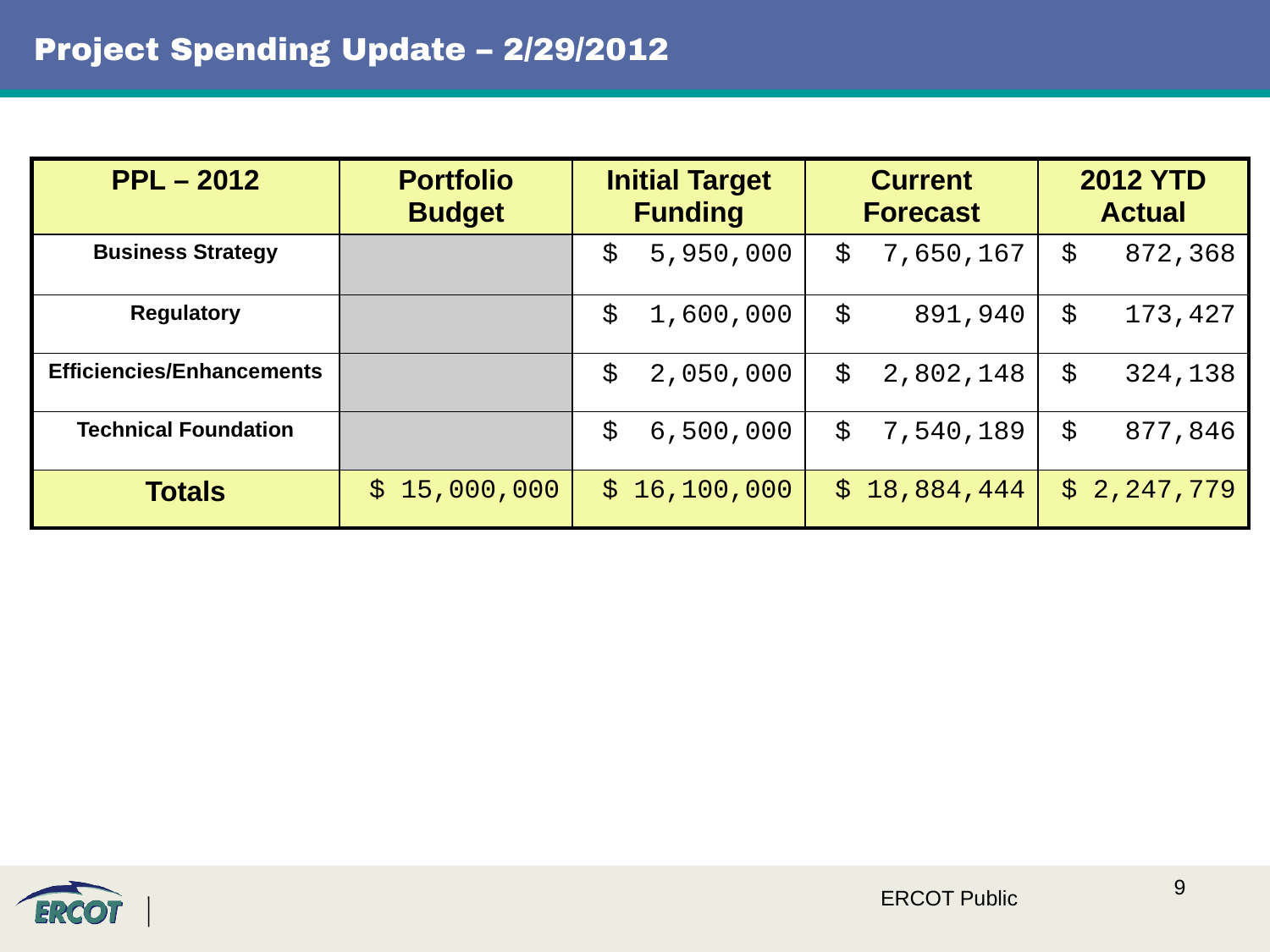

# Project Spending Update – 2/29/2012
| PPL – 2012 | Portfolio Budget | Initial Target Funding | Current Forecast | 2012 YTD Actual |
| --- | --- | --- | --- | --- |
| Business Strategy |  | $ 5,950,000 | $ 7,650,167 | $ 872,368 |
| Regulatory |  | $ 1,600,000 | $ 891,940 | $ 173,427 |
| Efficiencies/Enhancements |  | $ 2,050,000 | $ 2,802,148 | $ 324,138 |
| Technical Foundation |  | $ 6,500,000 | $ 7,540,189 | $ 877,846 |
| Totals | $ 15,000,000 | $ 16,100,000 | $ 18,884,444 | $ 2,247,779 |
ERCOT Public